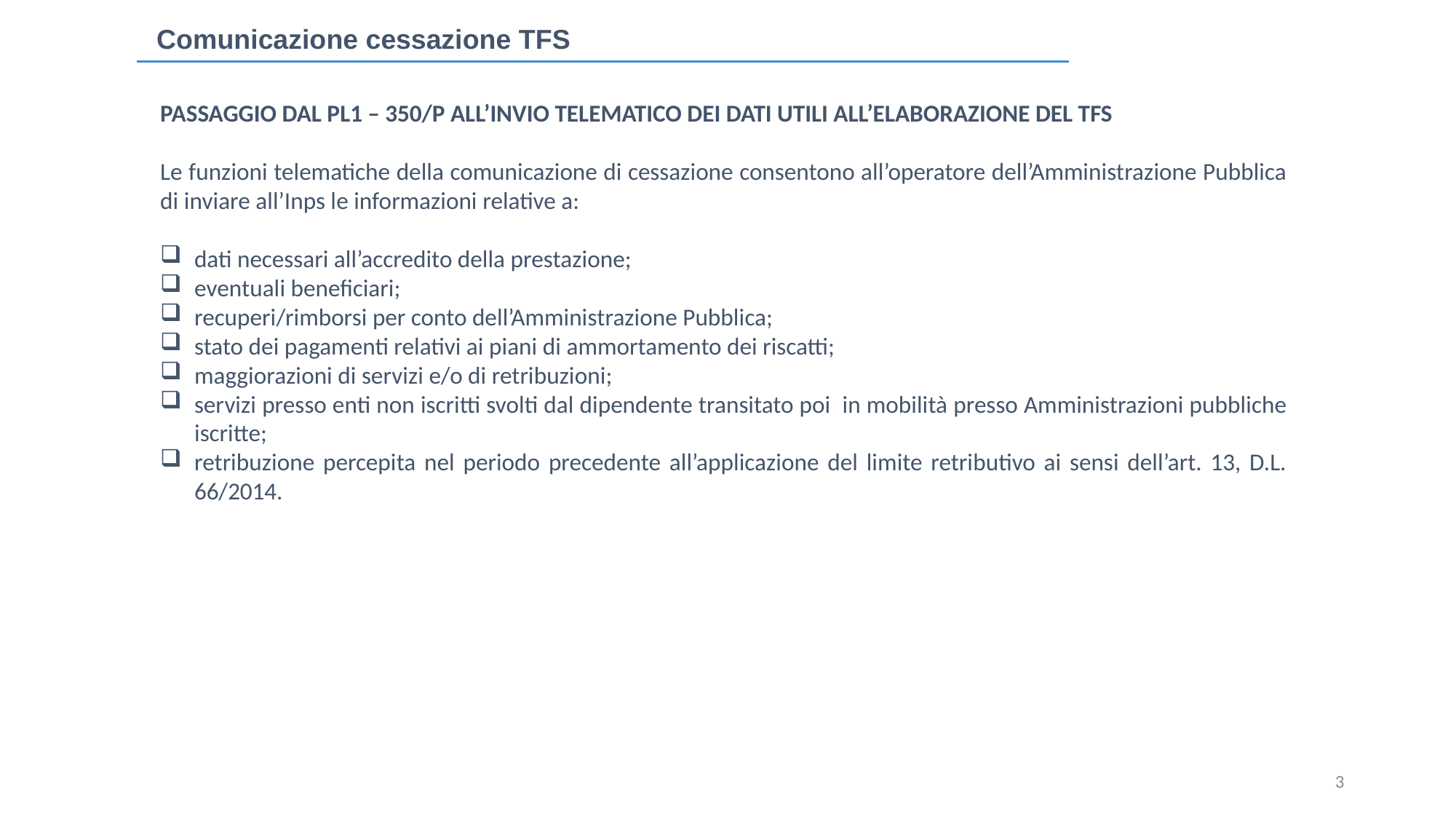

Comunicazione cessazione TFS

PASSAGGIO DAL PL1 – 350/P ALL’INVIO TELEMATICO DEI DATI UTILI ALL’ELABORAZIONE DEL TFS

Le funzioni telematiche della comunicazione di cessazione consentono all’operatore dell’Amministrazione Pubblica di inviare all’Inps le informazioni relative a:

dati necessari all’accredito della prestazione;
eventuali beneficiari;
recuperi/rimborsi per conto dell’Amministrazione Pubblica;
stato dei pagamenti relativi ai piani di ammortamento dei riscatti;
maggiorazioni di servizi e/o di retribuzioni;
servizi presso enti non iscritti svolti dal dipendente transitato poi  in mobilità presso Amministrazioni pubbliche iscritte;
retribuzione percepita nel periodo precedente all’applicazione del limite retributivo ai sensi dell’art. 13, D.L. 66/2014.
3